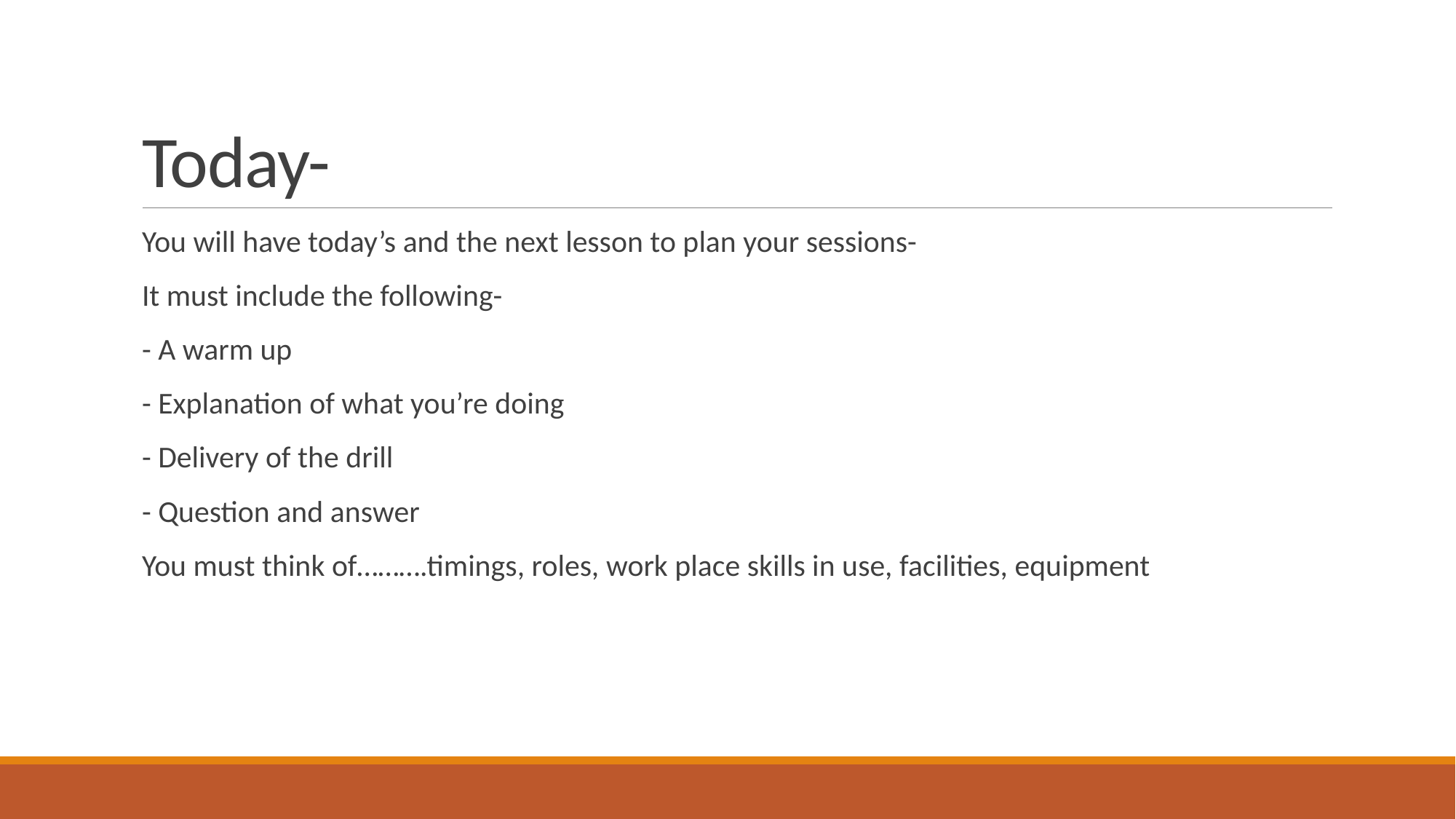

# Today-
You will have today’s and the next lesson to plan your sessions-
It must include the following-
- A warm up
- Explanation of what you’re doing
- Delivery of the drill
- Question and answer
You must think of……….timings, roles, work place skills in use, facilities, equipment